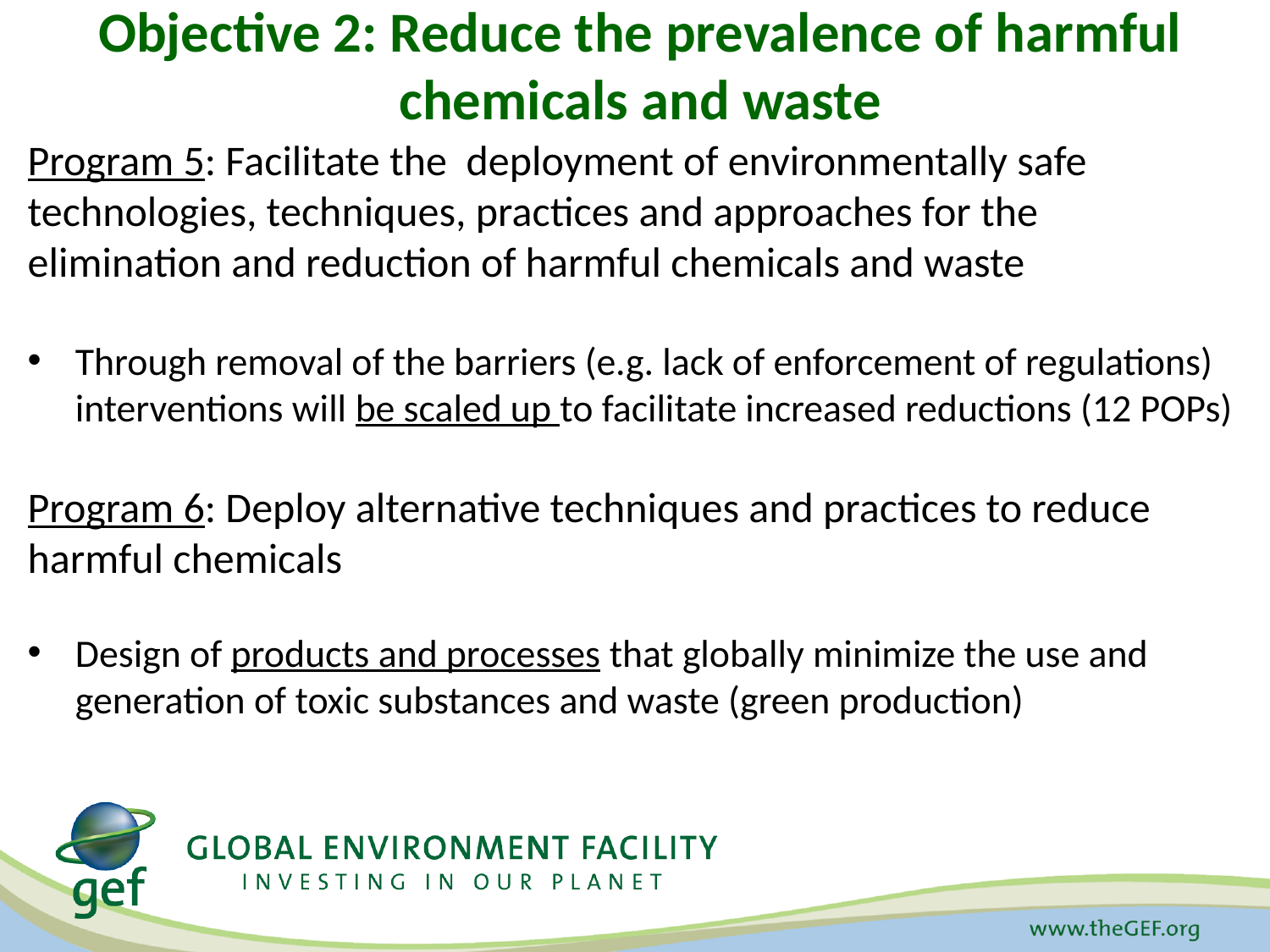

# Objective 2: Reduce the prevalence of harmful chemicals and waste
Program 5: Facilitate the  deployment of environmentally safe technologies, techniques, practices and approaches for the elimination and reduction of harmful chemicals and waste

Through removal of the barriers (e.g. lack of enforcement of regulations) interventions will be scaled up to facilitate increased reductions (12 POPs)

Program 6: Deploy alternative techniques and practices to reduce harmful chemicals

Design of products and processes that globally minimize the use and generation of toxic substances and waste (green production)